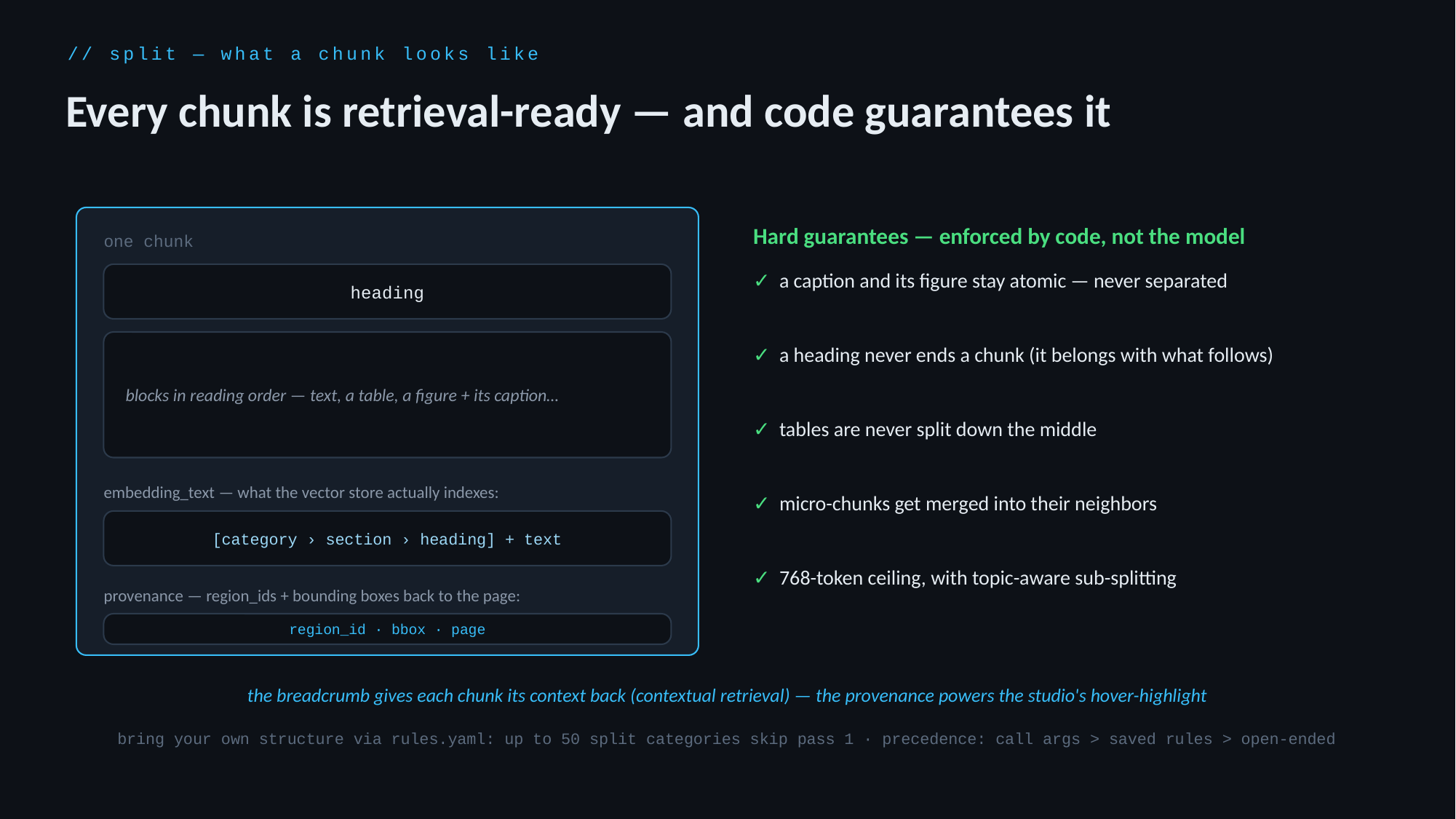

// split — what a chunk looks like
Every chunk is retrieval-ready — and code guarantees it

Hard guarantees — enforced by code, not the model
one chunk

heading
✓  a caption and its figure stay atomic — never separated

blocks in reading order — text, a table, a figure + its caption…
✓  a heading never ends a chunk (it belongs with what follows)
✓  tables are never split down the middle
embedding_text — what the vector store actually indexes:
✓  micro-chunks get merged into their neighbors

[category › section › heading] + text
✓  768-token ceiling, with topic-aware sub-splitting
provenance — region_ids + bounding boxes back to the page:

region_id · bbox · page
the breadcrumb gives each chunk its context back (contextual retrieval) — the provenance powers the studio's hover-highlight
bring your own structure via rules.yaml: up to 50 split categories skip pass 1 · precedence: call args > saved rules > open-ended